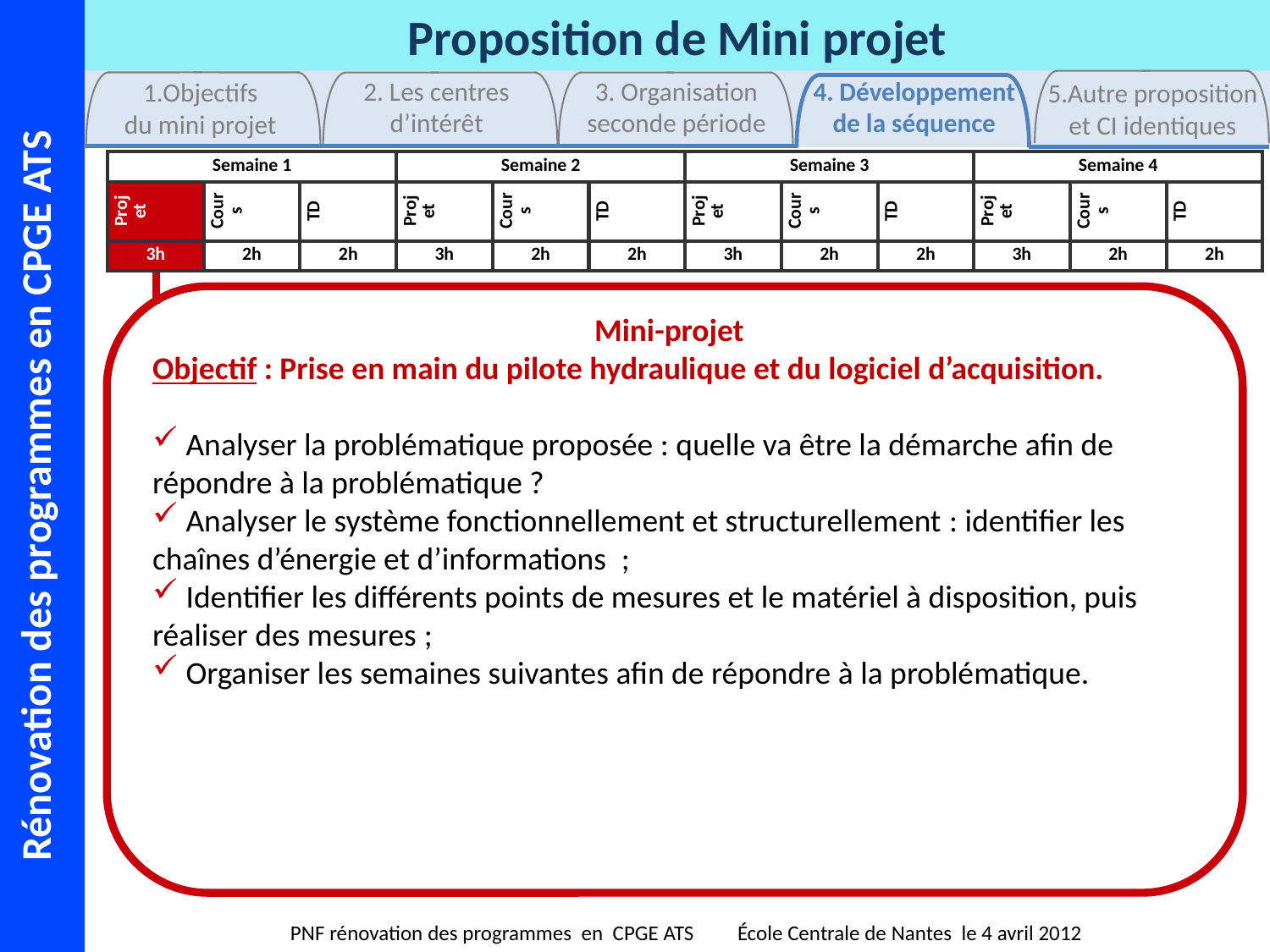

| Semaine 1 |  |  | Semaine 2 |  |  | Semaine 3 |  |  | Semaine 4 |  |  |
| --- | --- | --- | --- | --- | --- | --- | --- | --- | --- | --- | --- |
| Projet | Cours | TD | Projet | Cours | TD | Projet | Cours | TD | Projet | Cours | TD |
| 3h | 2h | 2h | 3h | 2h | 2h | 3h | 2h | 2h | 3h | 2h | 2h |

Mini-projet
Objectif : Prise en main du pilote hydraulique et du logiciel d’acquisition.

 Analyser la problématique proposée : quelle va être la démarche afin de répondre à la problématique ?
 Analyser le système fonctionnellement et structurellement : identifier les chaînes d’énergie et d’informations  ;
 Identifier les différents points de mesures et le matériel à disposition, puis réaliser des mesures ;
 Organiser les semaines suivantes afin de répondre à la problématique.